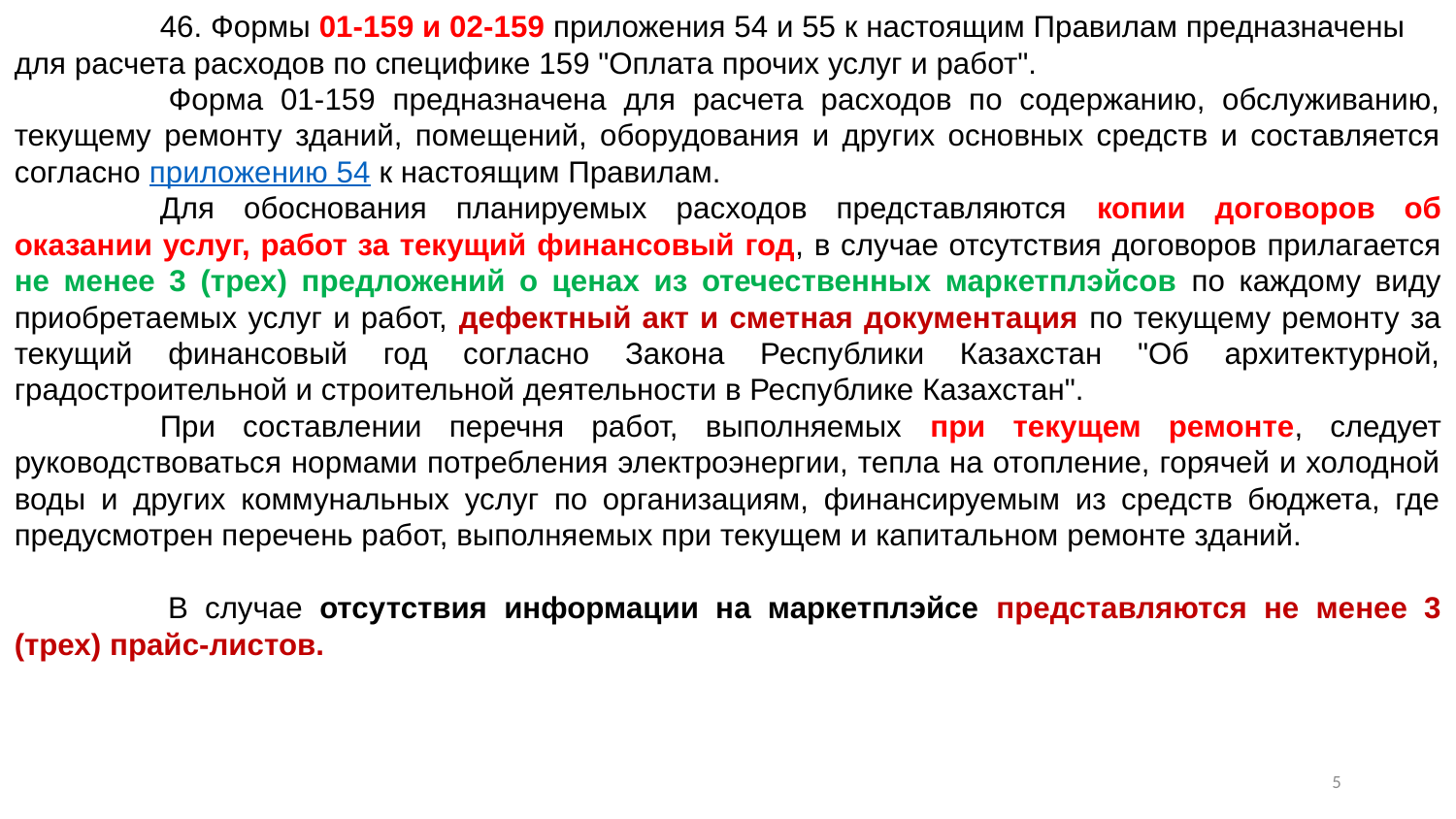

46. Формы 01-159 и 02-159 приложения 54 и 55 к настоящим Правилам предназначены для расчета расходов по специфике 159 "Оплата прочих услуг и работ".
      	Форма 01-159 предназначена для расчета расходов по содержанию, обслуживанию, текущему ремонту зданий, помещений, оборудования и других основных средств и составляется согласно приложению 54 к настоящим Правилам.
	Для обоснования планируемых расходов представляются копии договоров об оказании услуг, работ за текущий финансовый год, в случае отсутствия договоров прилагается не менее 3 (трех) предложений о ценах из отечественных маркетплэйсов по каждому виду приобретаемых услуг и работ, дефектный акт и сметная документация по текущему ремонту за текущий финансовый год согласно Закона Республики Казахстан "Об архитектурной, градостроительной и строительной деятельности в Республике Казахстан".
	При составлении перечня работ, выполняемых при текущем ремонте, следует руководствоваться нормами потребления электроэнергии, тепла на отопление, горячей и холодной воды и других коммунальных услуг по организациям, финансируемым из средств бюджета, где предусмотрен перечень работ, выполняемых при текущем и капитальном ремонте зданий.

      	В случае отсутствия информации на маркетплэйсе представляются не менее 3 (трех) прайс-листов.
5